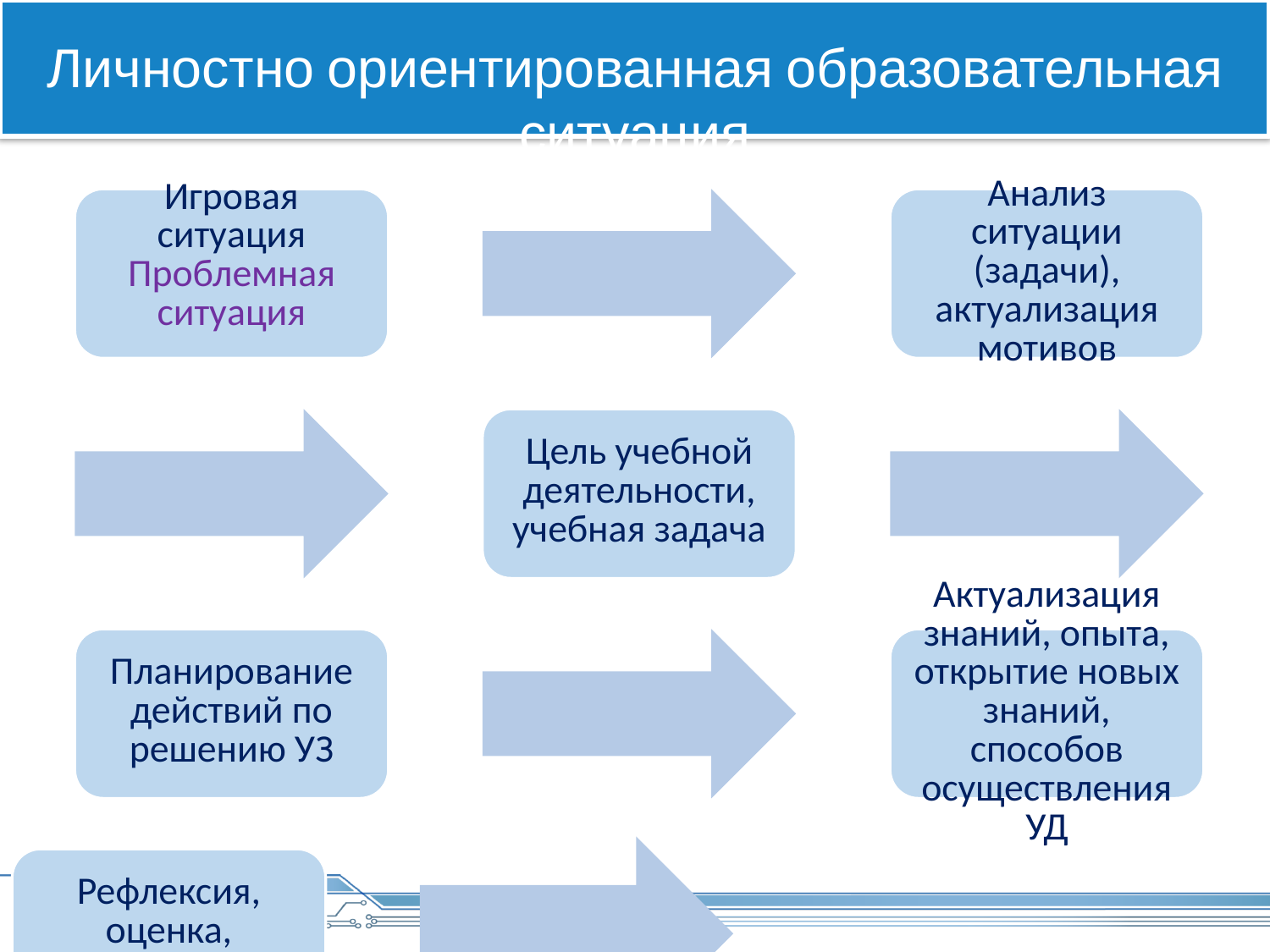

Личностно ориентированная образовательная ситуация

Игровая ситуация
Проблемная ситуация
Анализ ситуации (задачи), актуализация мотивов
Цель учебной деятельности,
учебная задача
Планирование действий по решению УЗ
Рефлексия,
Актуализация знаний, опыта, открытие новых знаний, способов осуществления УД